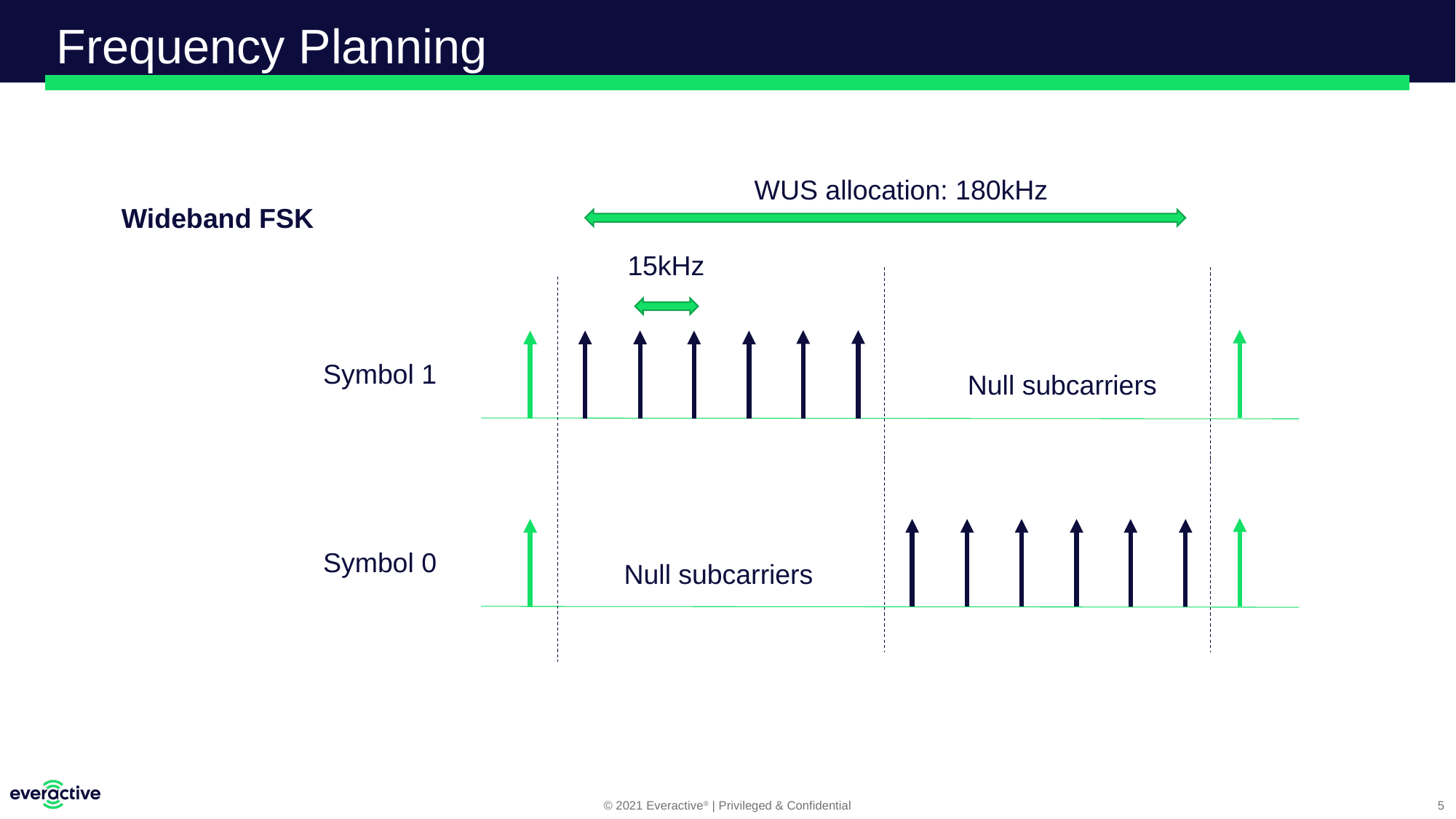

# Frequency Planning
WUS allocation: 180kHz
Wideband FSK

15kHz

Symbol 1
Null subcarriers
Symbol 0
Null subcarriers